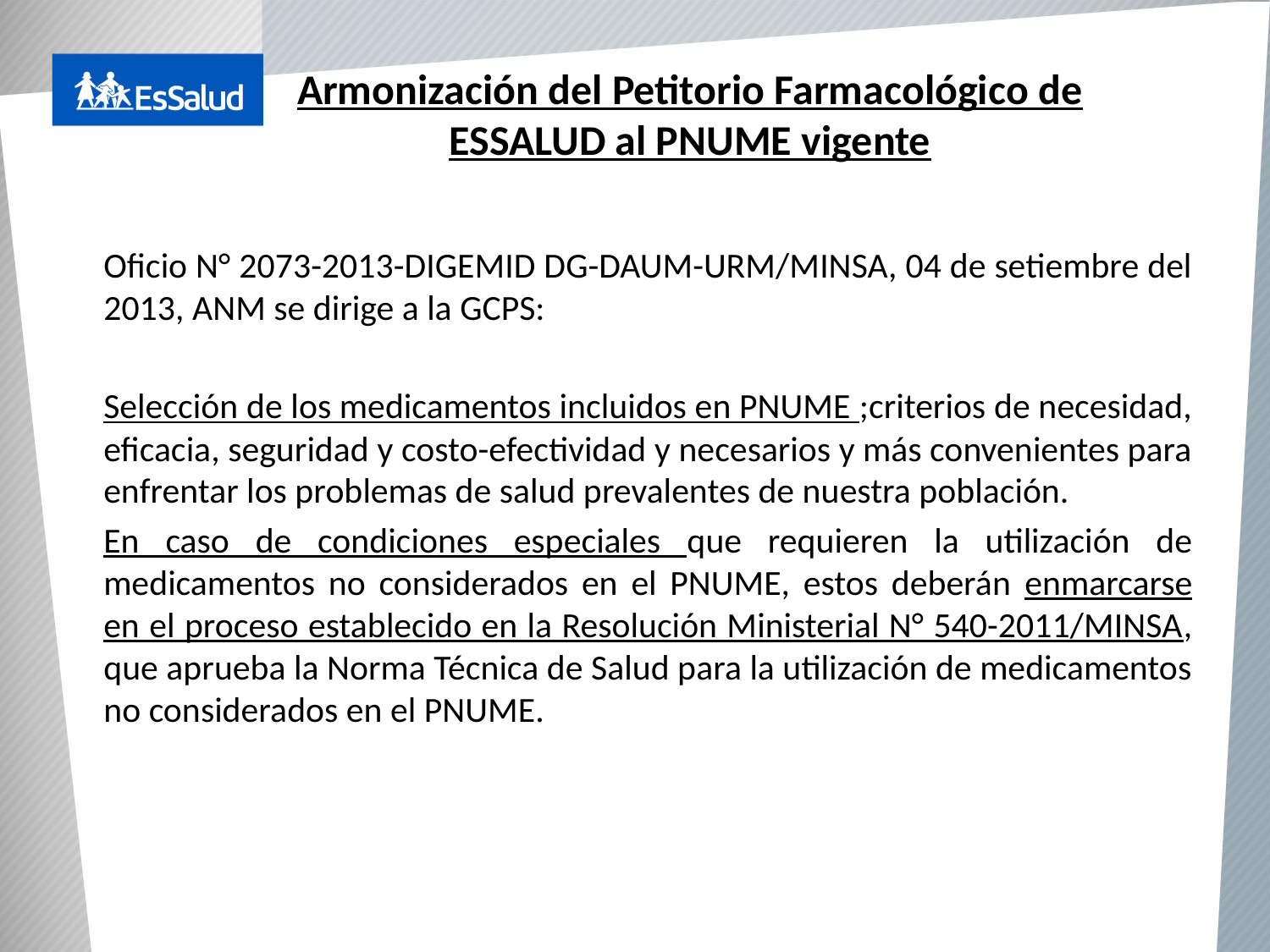

Armonización del Petitorio Farmacológico de ESSALUD al PNUME vigente
Oficio N° 2073-2013-DIGEMID DG-DAUM-URM/MINSA, 04 de setiembre del 2013, ANM se dirige a la GCPS:

Selección de los medicamentos incluidos en PNUME ;criterios de necesidad, eficacia, seguridad y costo-efectividad y necesarios y más convenientes para enfrentar los problemas de salud prevalentes de nuestra población.
En caso de condiciones especiales que requieren la utilización de medicamentos no considerados en el PNUME, estos deberán enmarcarse en el proceso establecido en la Resolución Ministerial N° 540-2011/MINSA, que aprueba la Norma Técnica de Salud para la utilización de medicamentos no considerados en el PNUME.